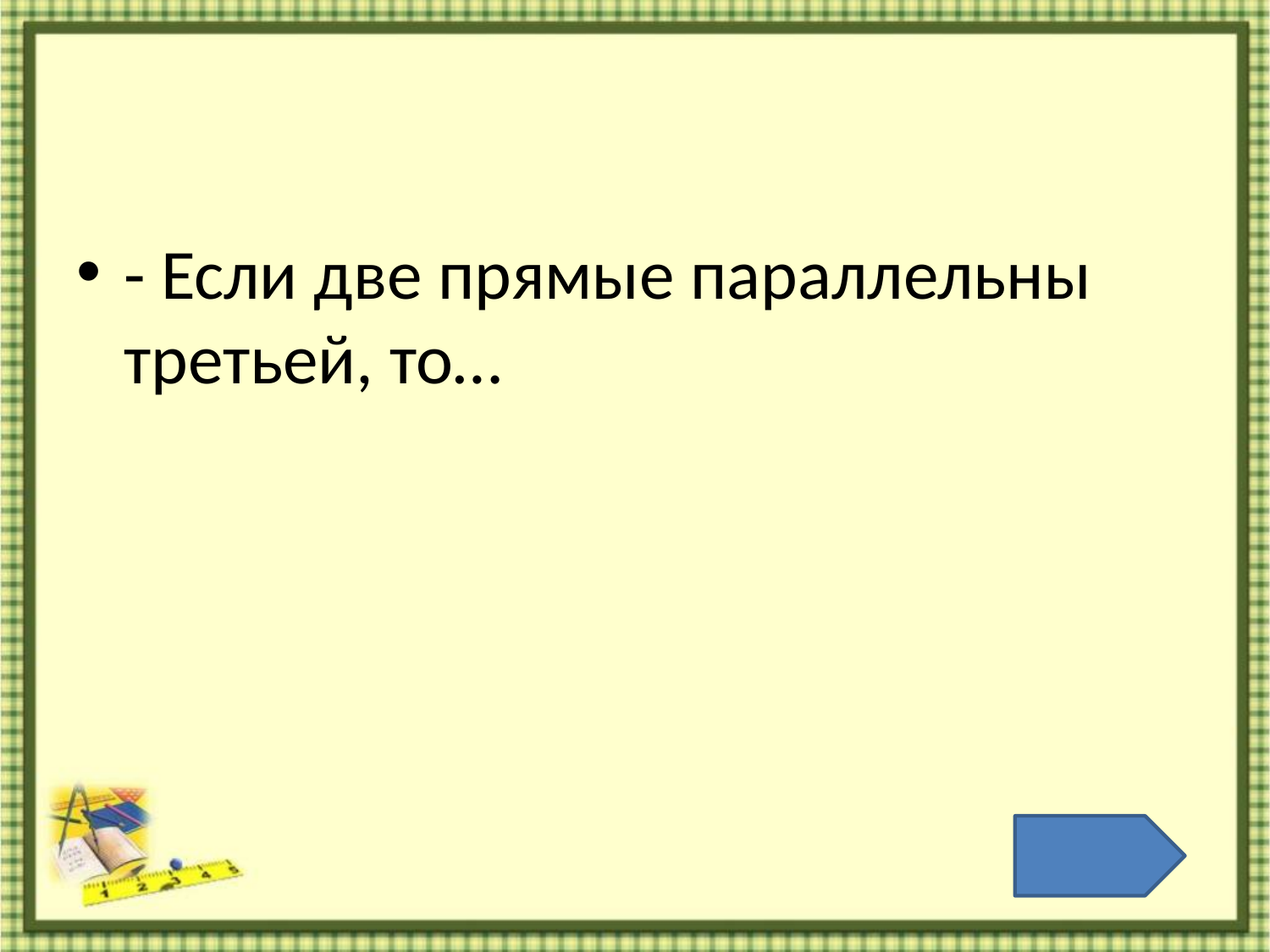

#
- Если две прямые параллельны третьей, то…